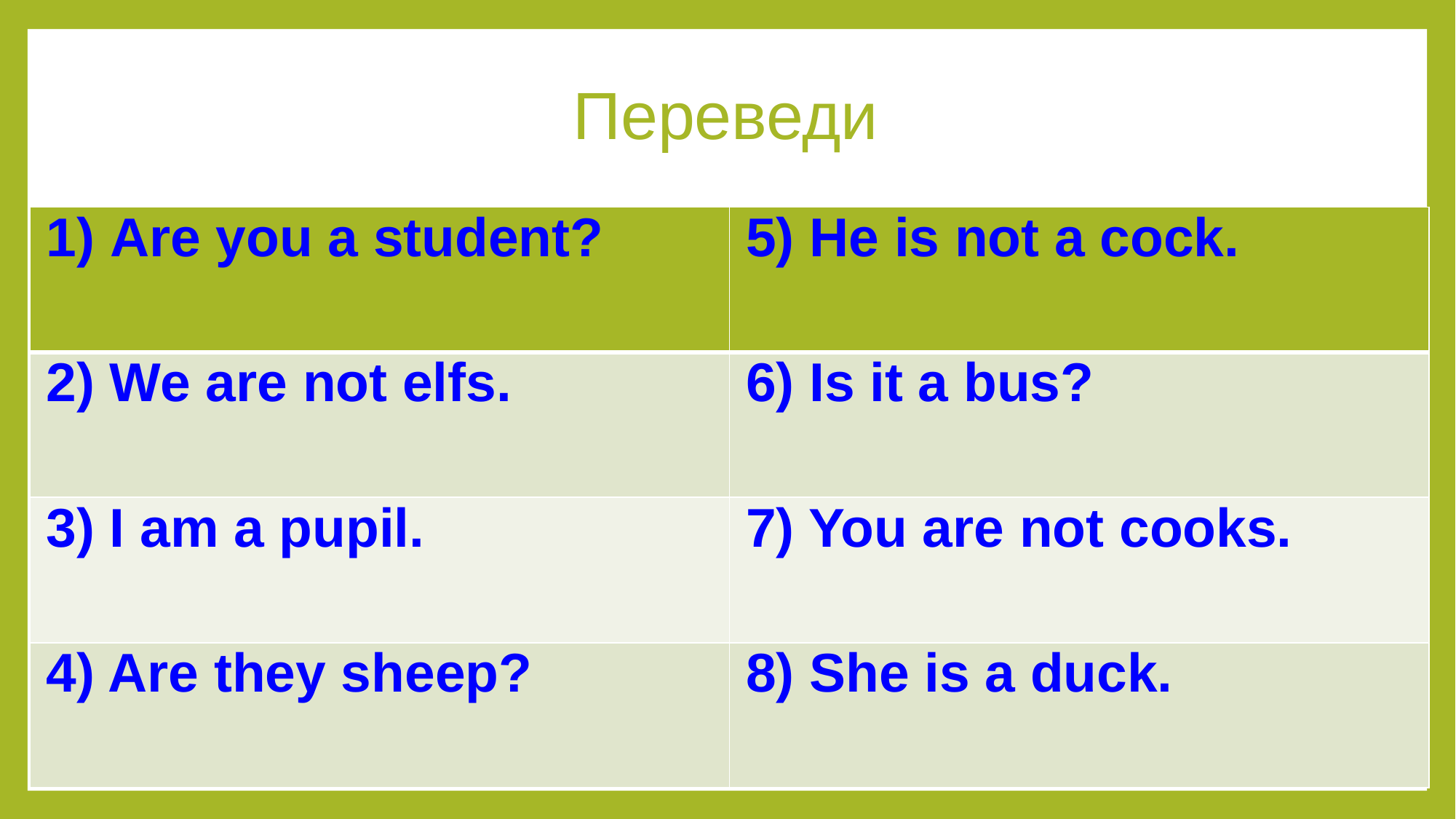

# Переведи
| 1) Are you a student? | 5) He is not a cock. |
| --- | --- |
| 2) We are not elfs. | 6) Is it a bus? |
| 3) I am a pupil. | 7) You are not cooks. |
| 4) Are they sheep? | 8) She is a duck. |